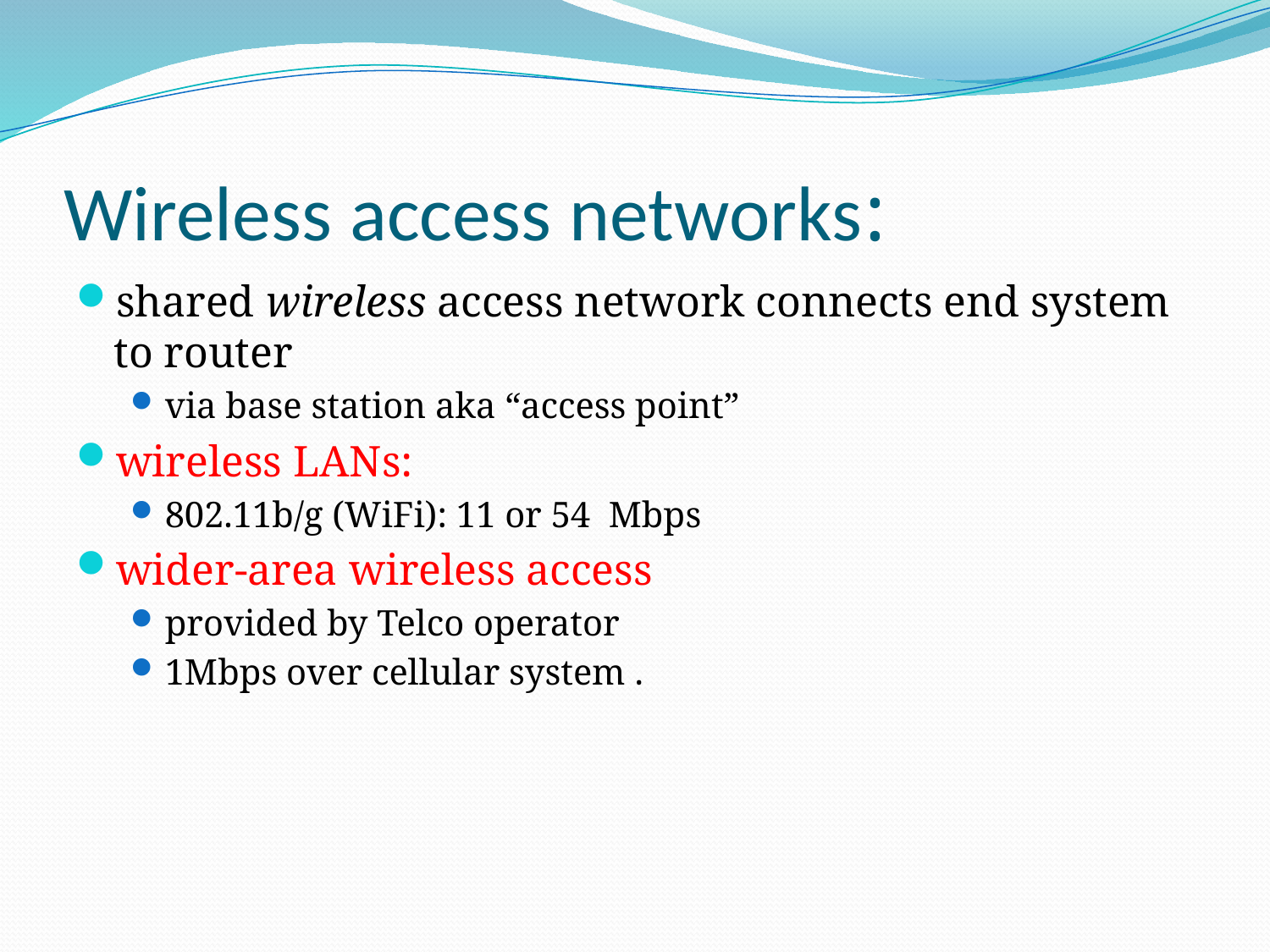

# :Wireless access networks
shared wireless access network connects end system to router
via base station aka “access point”
wireless LANs:
802.11b/g (WiFi): 11 or 54  Mbps
wider-area wireless access
provided by Telco operator
1Mbps over cellular system .